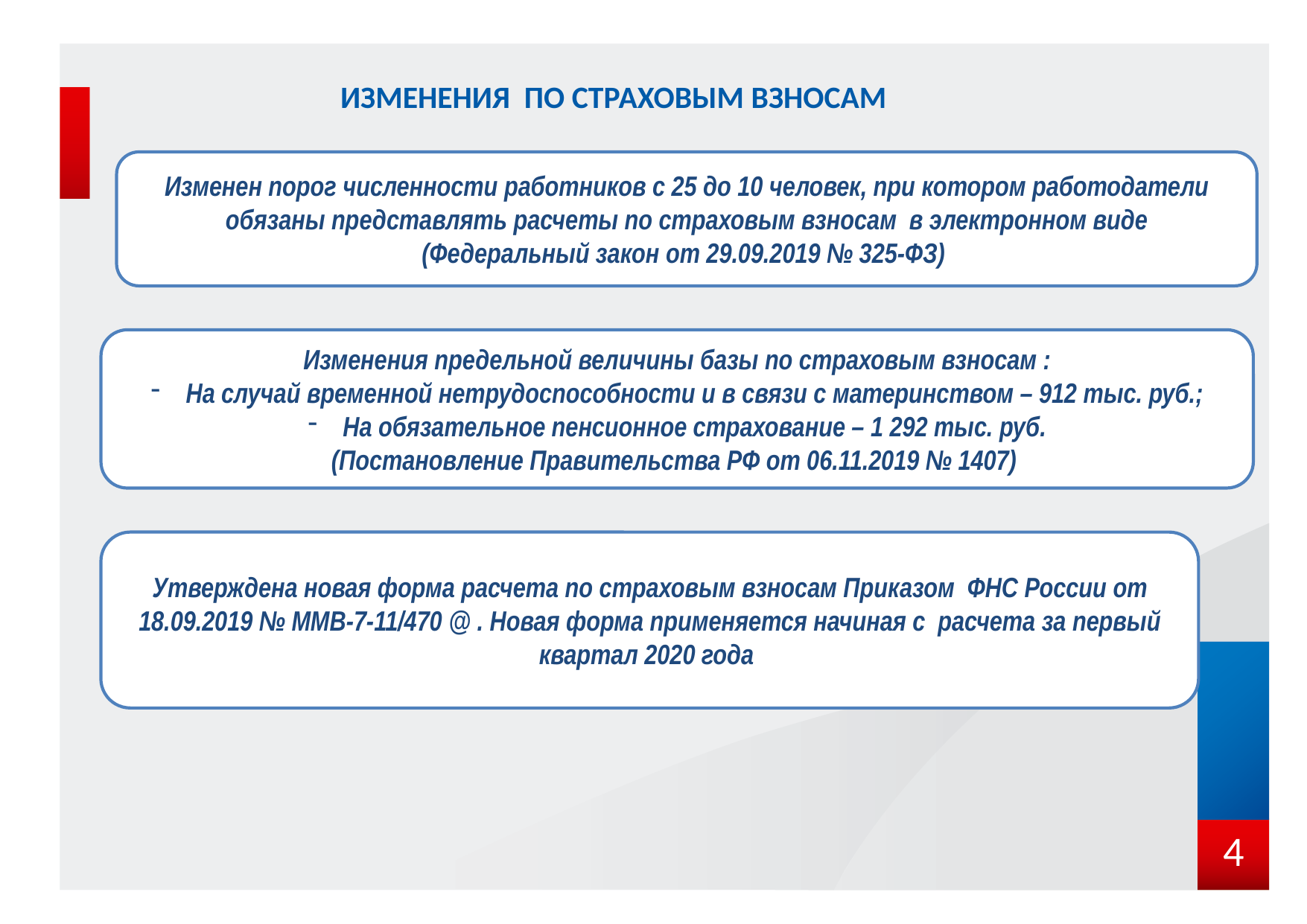

ИЗМЕНЕНИЯ  ПО СТРАХОВЫМ ВЗНОСАМ

Изменен порог численности работников с 25 до 10 человек, при котором работодатели обязаны представлять расчеты по страховым взносам  в электронном виде
(Федеральный закон от 29.09.2019 № 325-ФЗ)
Изменения предельной величины базы по страховым взносам :
На случай временной нетрудоспособности и в связи с материнством – 912 тыс. руб.;
На обязательное пенсионное страхование – 1 292 тыс. руб.
(Постановление Правительства РФ от 06.11.2019 № 1407)
Утверждена новая форма расчета по страховым взносам Приказом  ФНС России от 18.09.2019 № ММВ-7-11/470 @ . Новая форма применяется начиная с  расчета за первый квартал 2020 года
4